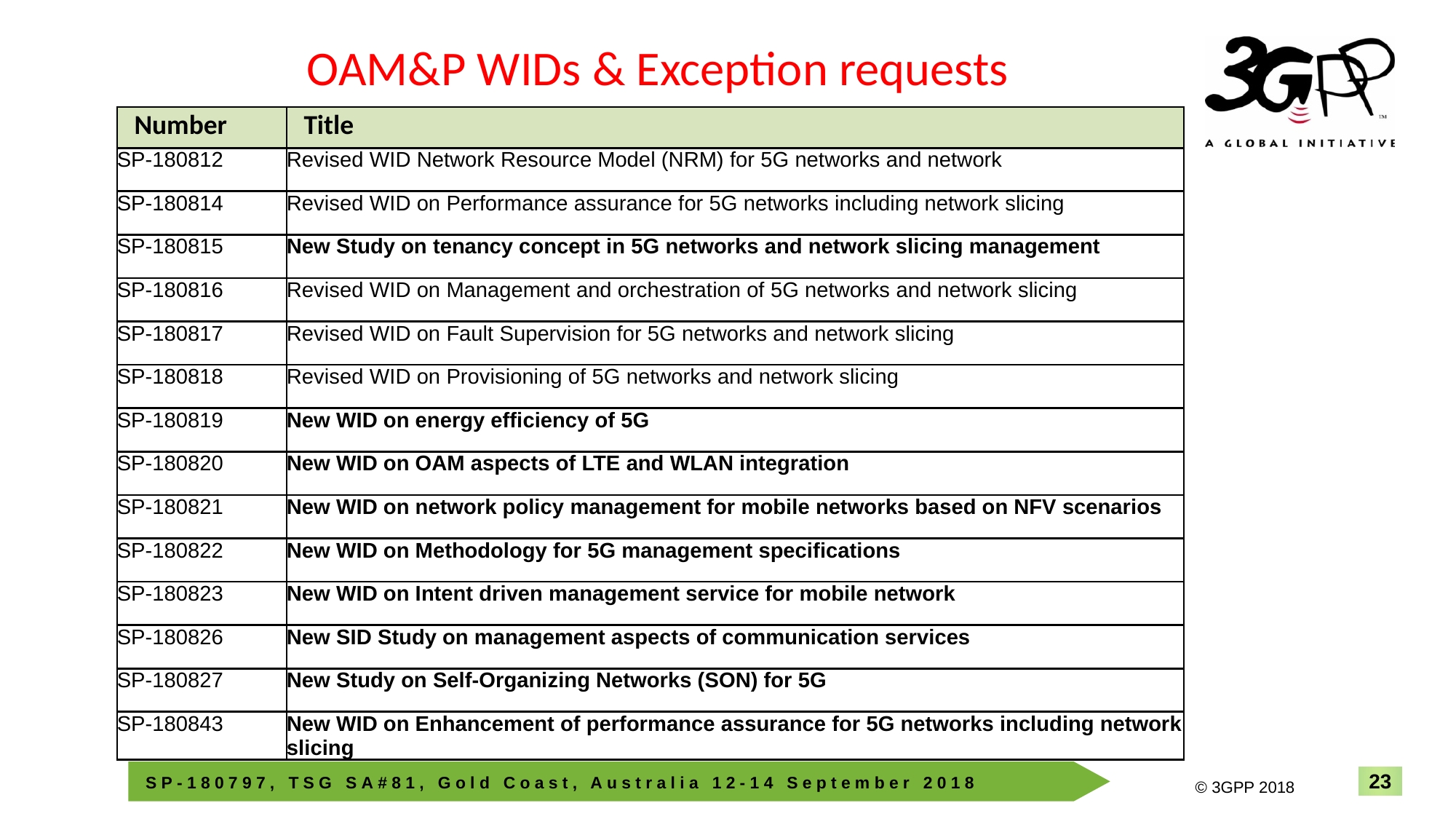

OAM&P WIDs & Exception requests
| Number | Title |
| --- | --- |
| SP-180812 | Revised WID Network Resource Model (NRM) for 5G networks and network |
| SP-180814 | Revised WID on Performance assurance for 5G networks including network slicing |
| SP-180815 | New Study on tenancy concept in 5G networks and network slicing management |
| SP-180816 | Revised WID on Management and orchestration of 5G networks and network slicing |
| SP-180817 | Revised WID on Fault Supervision for 5G networks and network slicing |
| SP-180818 | Revised WID on Provisioning of 5G networks and network slicing |
| SP-180819 | New WID on energy efficiency of 5G |
| SP-180820 | New WID on OAM aspects of LTE and WLAN integration |
| SP-180821 | New WID on network policy management for mobile networks based on NFV scenarios |
| SP-180822 | New WID on Methodology for 5G management specifications |
| SP-180823 | New WID on Intent driven management service for mobile network |
| SP-180826 | New SID Study on management aspects of communication services |
| SP-180827 | New Study on Self-Organizing Networks (SON) for 5G |
| SP-180843 | New WID on Enhancement of performance assurance for 5G networks including network slicing |